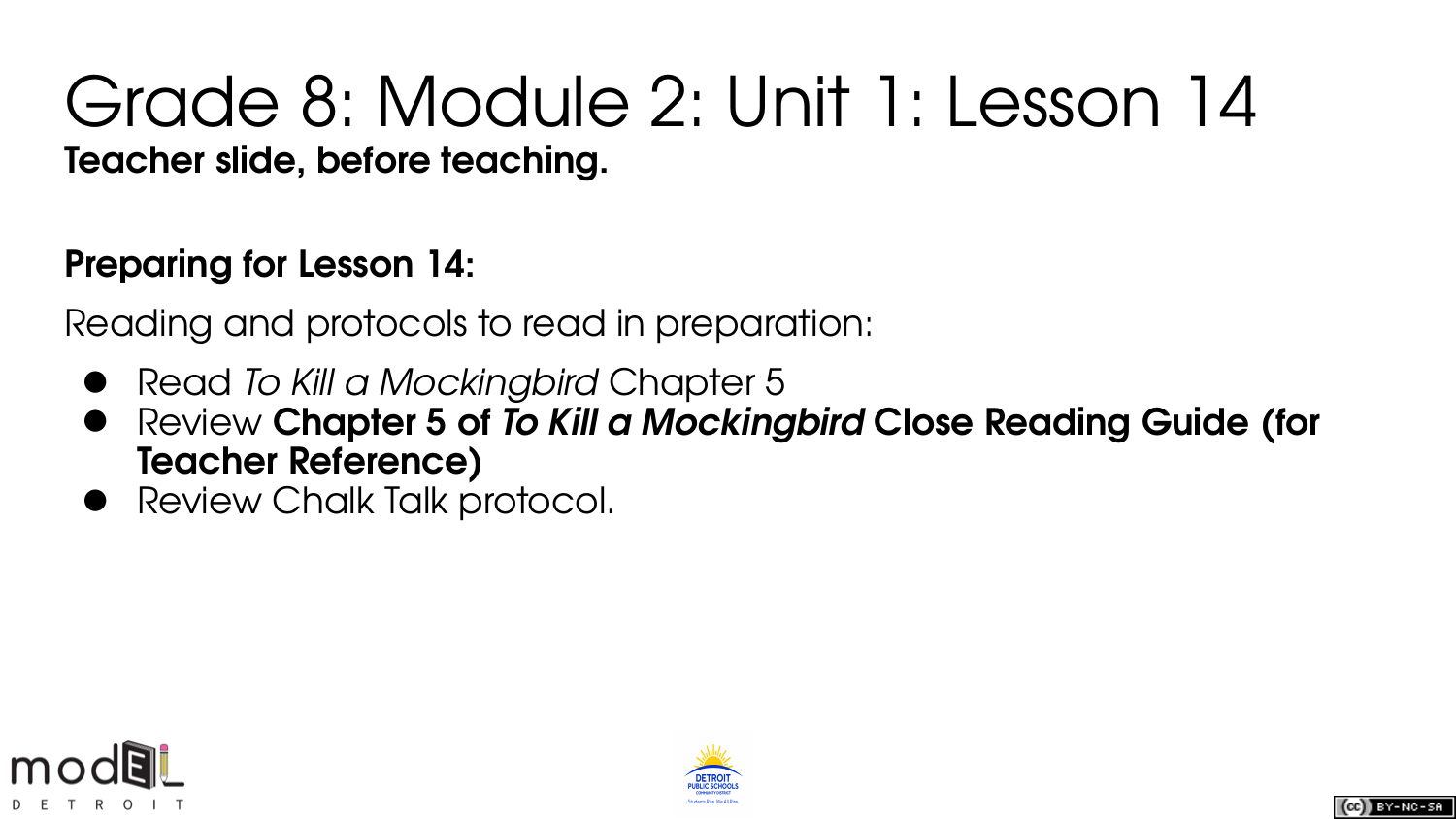

# Grade 8: Module 2: Unit 1: Lesson 14
Teacher slide, before teaching.
Preparing for Lesson 14:
Reading and protocols to read in preparation:
Read To Kill a Mockingbird Chapter 5
Review Chapter 5 of To Kill a Mockingbird Close Reading Guide (for Teacher Reference)
Review Chalk Talk protocol.